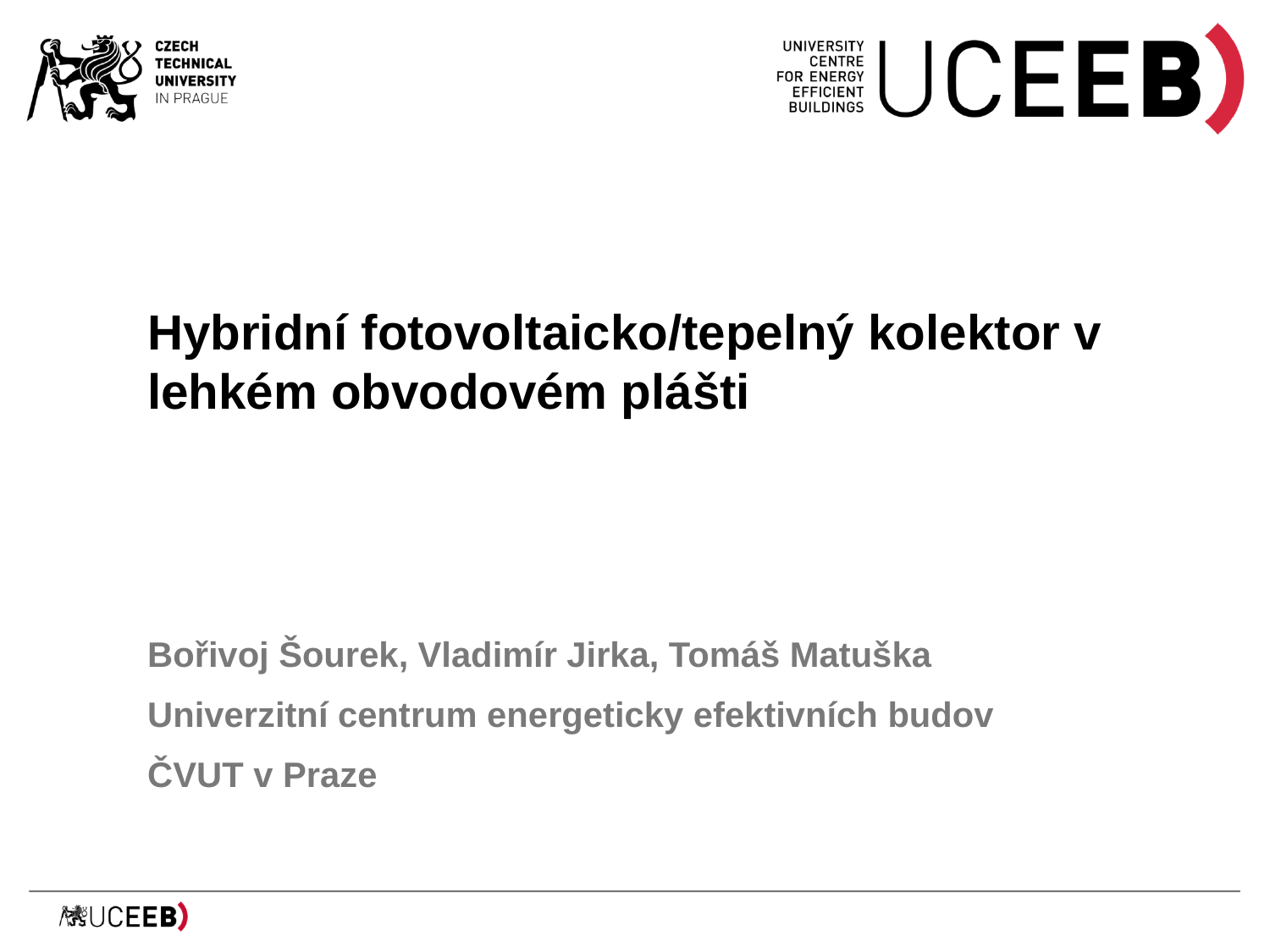

Hybridní fotovoltaicko/tepelný kolektor v lehkém obvodovém plášti
Bořivoj Šourek, Vladimír Jirka, Tomáš Matuška
Univerzitní centrum energeticky efektivních budov
ČVUT v Praze